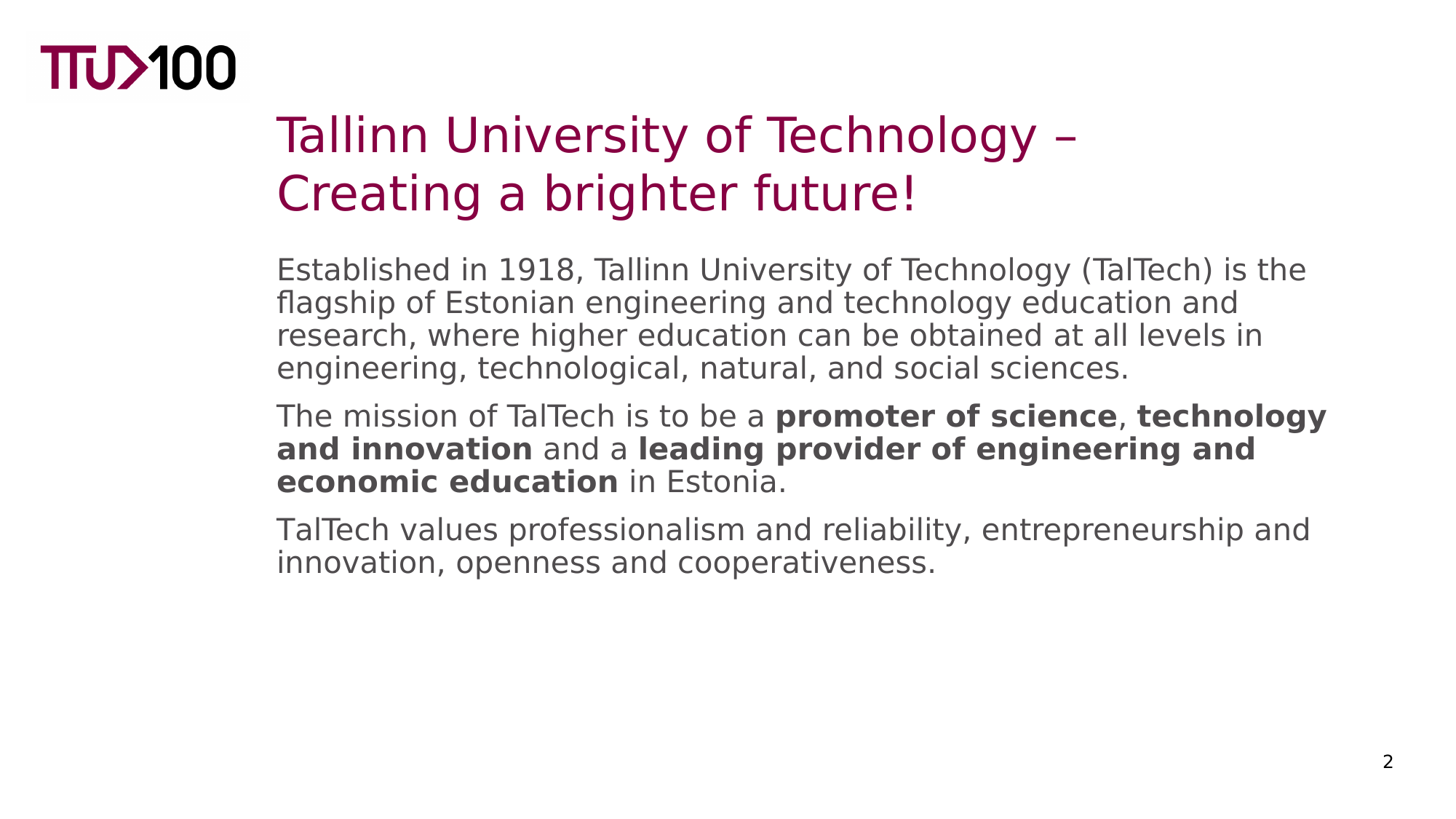

Tallinn University of Technology –
Creating a brighter future!
Established in 1918, Tallinn University of Technology (TalTech) is the flagship of Estonian engineering and technology education and research, where higher education can be obtained at all levels in engineering, technological, natural, and social sciences.
The mission of TalTech is to be a promoter of science, technology and innovation and a leading provider of engineering and economic education in Estonia.
TalTech values professionalism and reliability, entrepreneurship and innovation, openness and cooperativeness.
2